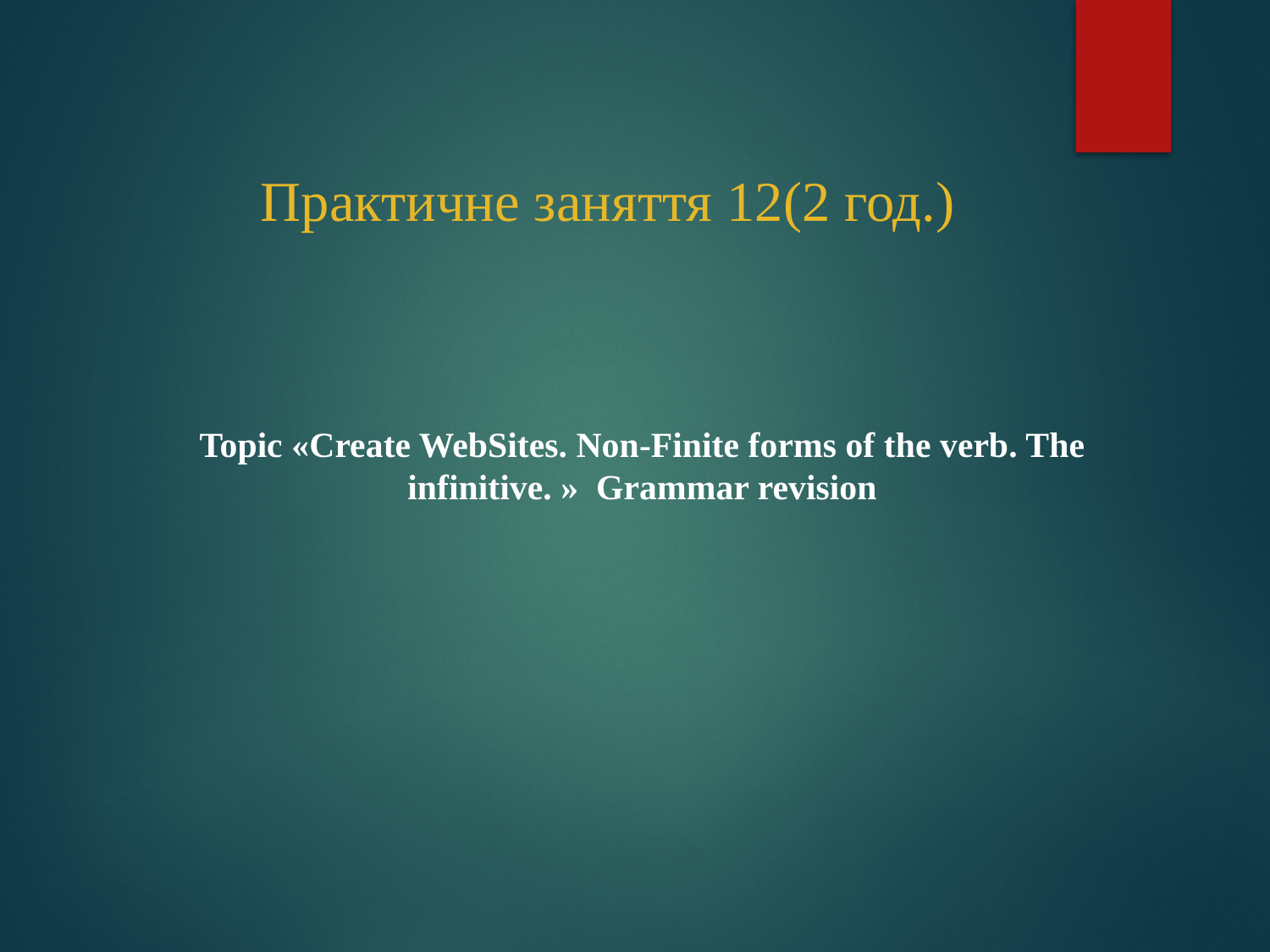

# Практичне заняття 12(2 год.)
Topic «Create WebSites. Non-Finite forms of the verb. The infinitive. »  Grammar revision